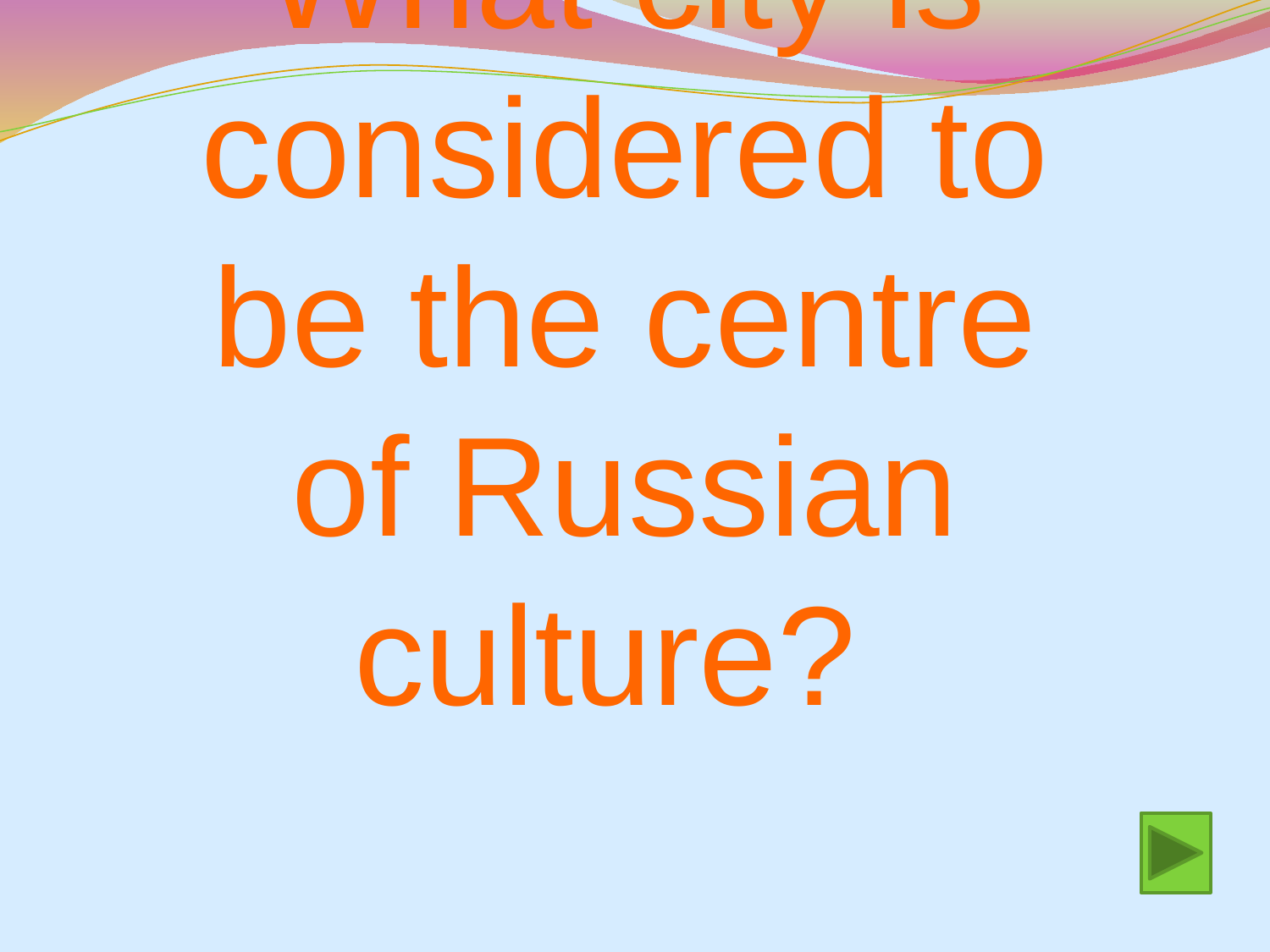

# What city is considered to be the centre of Russian culture?